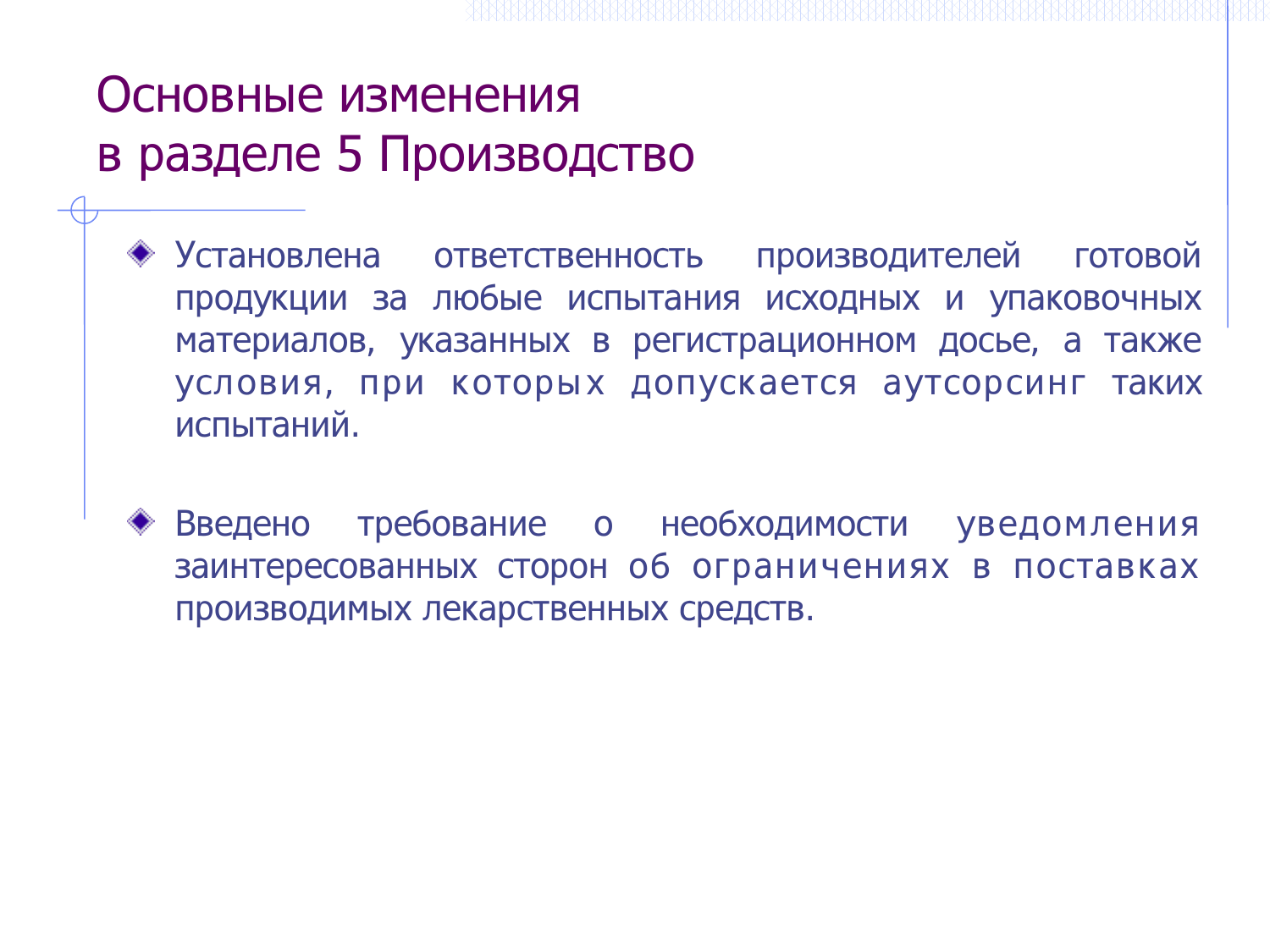

Основные изменения
в разделе 5 Производство
Установлена ответственность производителей готовой продукции за любые испытания исходных и упаковочных материалов, указанных в регистрационном досье, а также условия, при которых допускается аутсорсинг таких испытаний.

Введено требование о необходимости уведомления заинтересованных сторон об ограничениях в поставках производимых лекарственных средств.